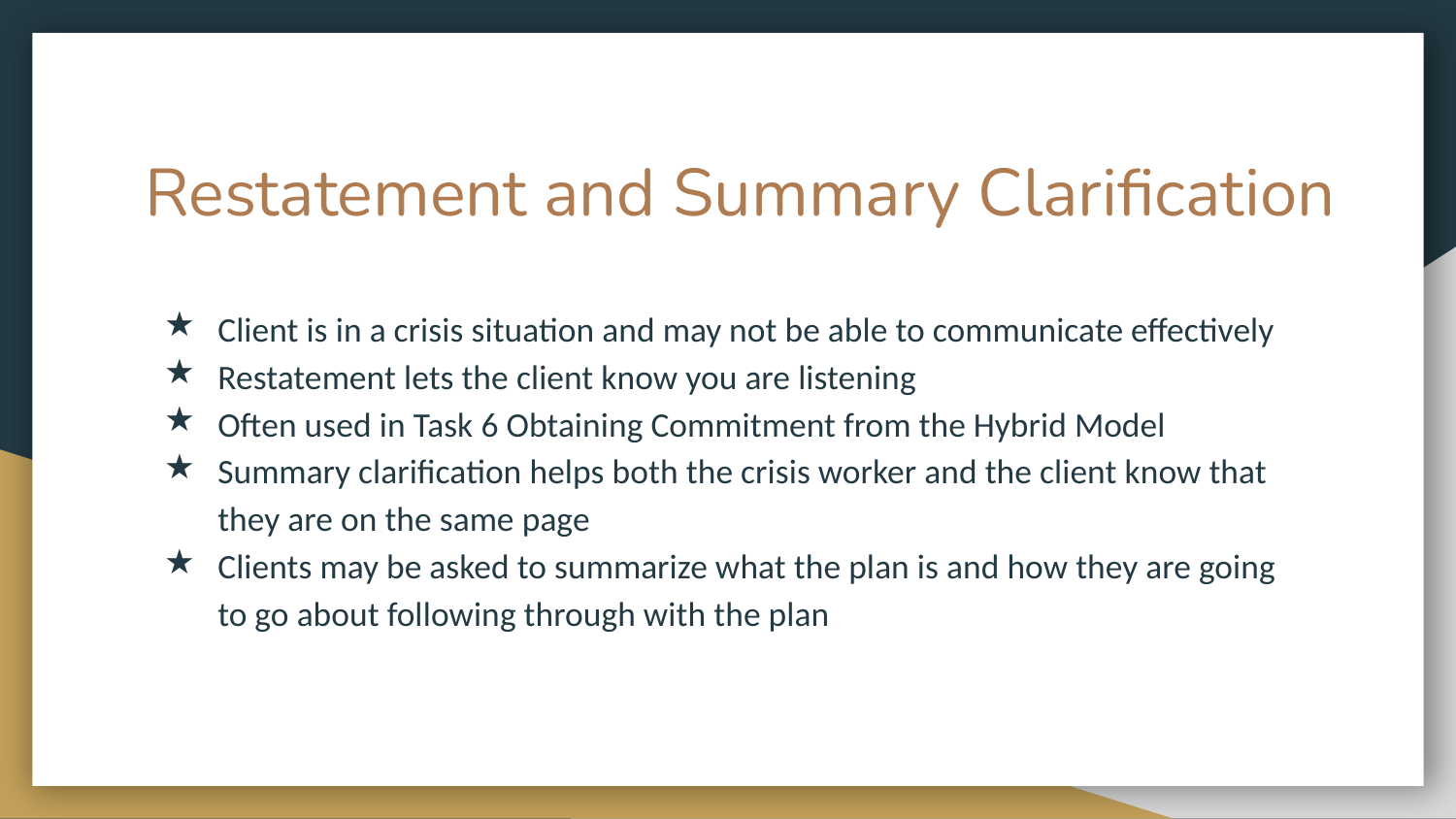

# Restatement and Summary Clarification
Client is in a crisis situation and may not be able to communicate effectively
Restatement lets the client know you are listening
Often used in Task 6 Obtaining Commitment from the Hybrid Model
Summary clarification helps both the crisis worker and the client know that they are on the same page
Clients may be asked to summarize what the plan is and how they are going to go about following through with the plan